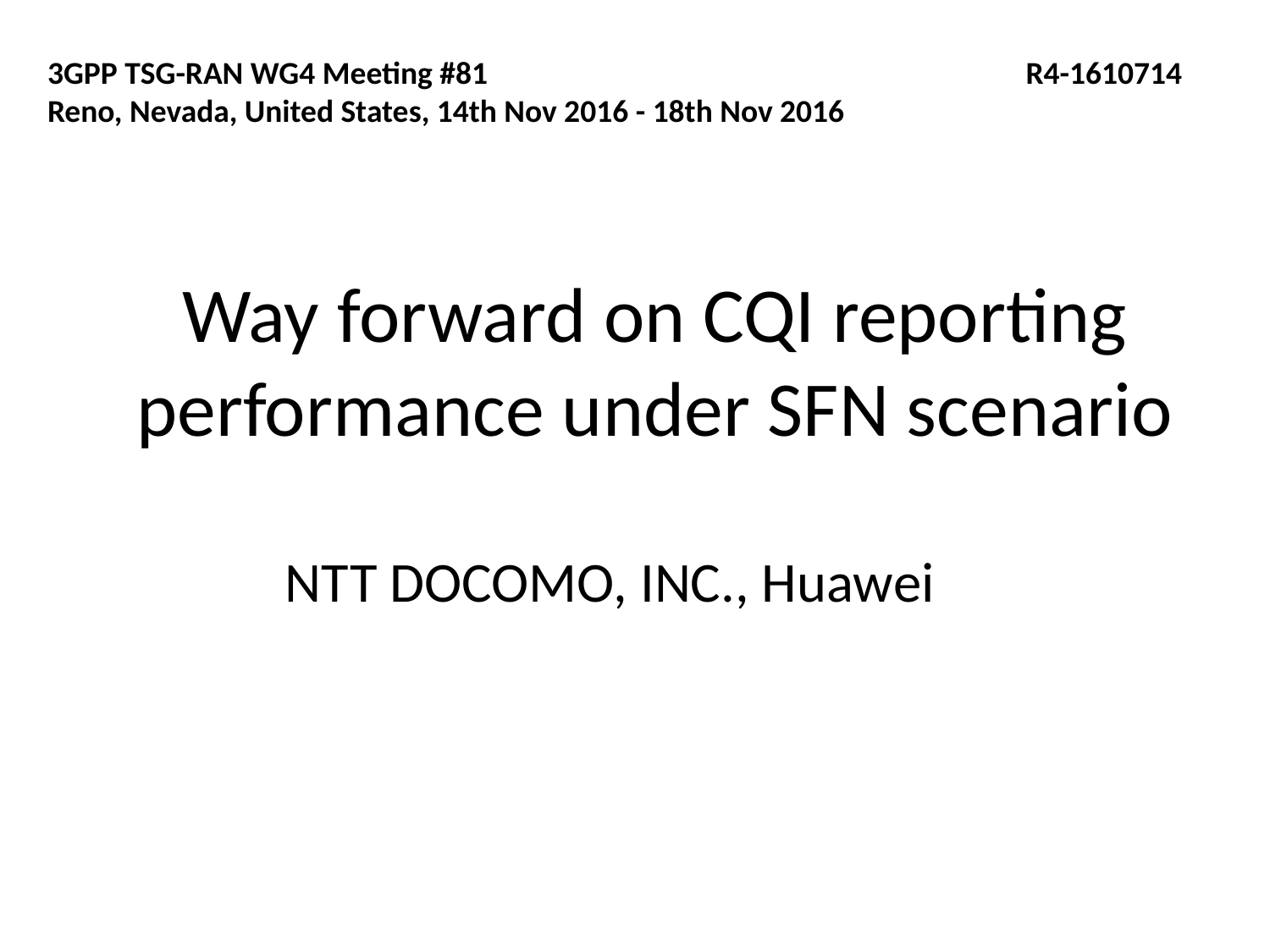

3GPP TSG-RAN WG4 Meeting #81                                                                           R4-1610714 Reno, Nevada, United States, 14th Nov 2016 - 18th Nov 2016

# Way forward on CQI reporting performance under SFN scenario
NTT DOCOMO, INC., Huawei